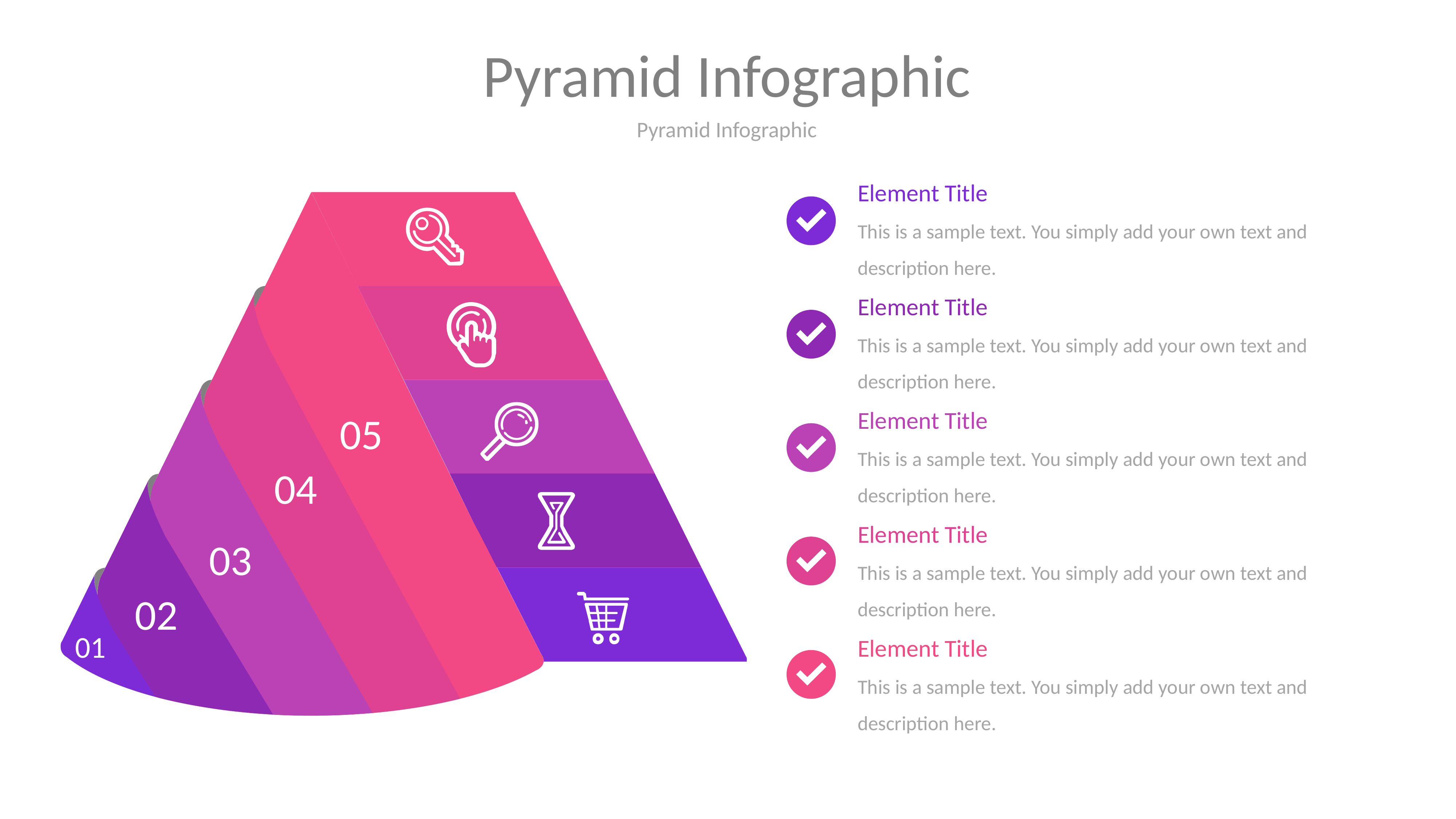

# Pyramid Infographic
Pyramid Infographic
Element Title
This is a sample text. You simply add your own text and description here.

Element Title
This is a sample text. You simply add your own text and description here.

Element Title
This is a sample text. You simply add your own text and description here.

05

04

Element Title
This is a sample text. You simply add your own text and description here.
03

02

Element Title
This is a sample text. You simply add your own text and description here.
01